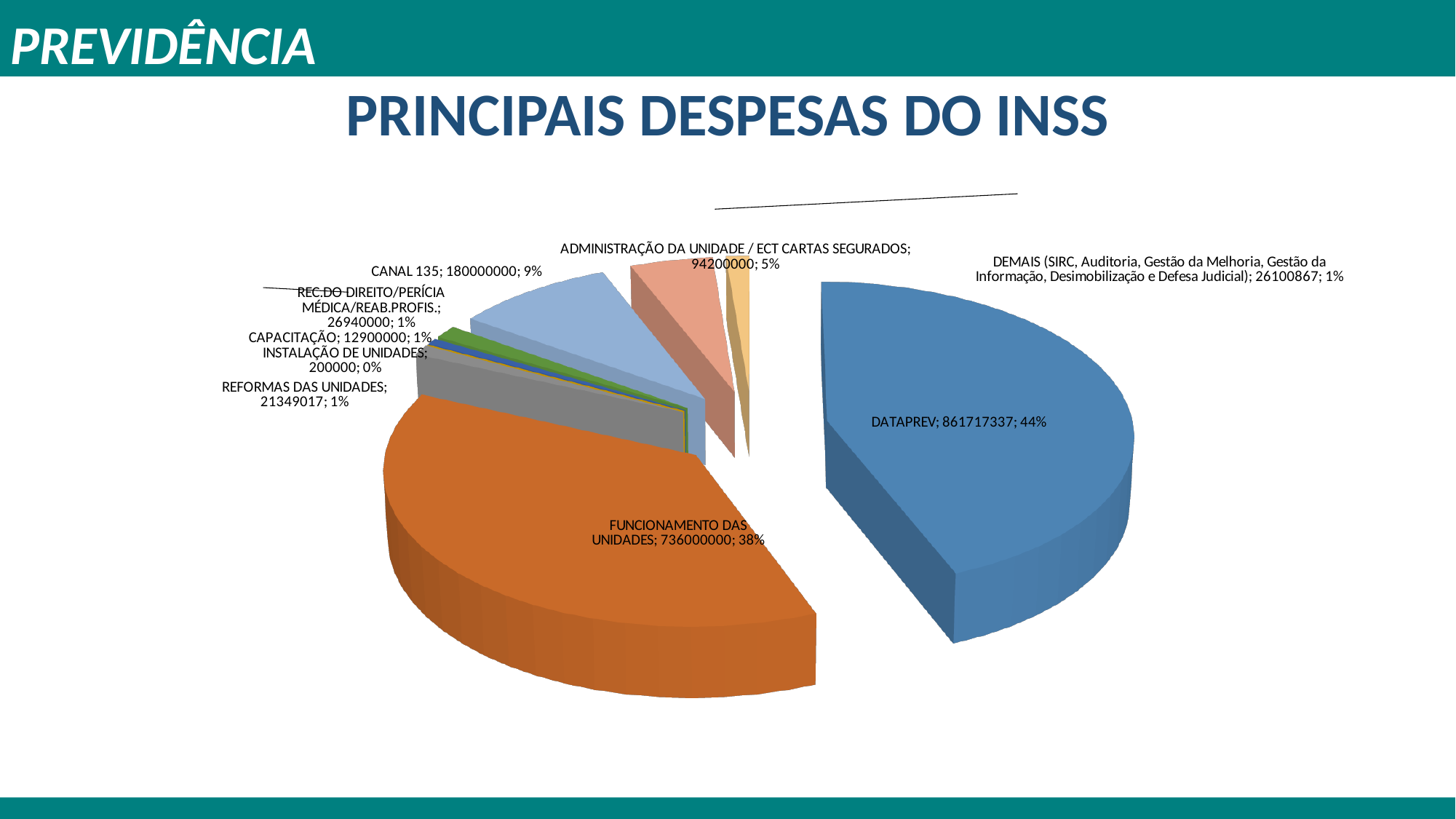

PREVIDÊNCIA
PRINCIPAIS DESPESAS DO INSS

[unsupported chart]